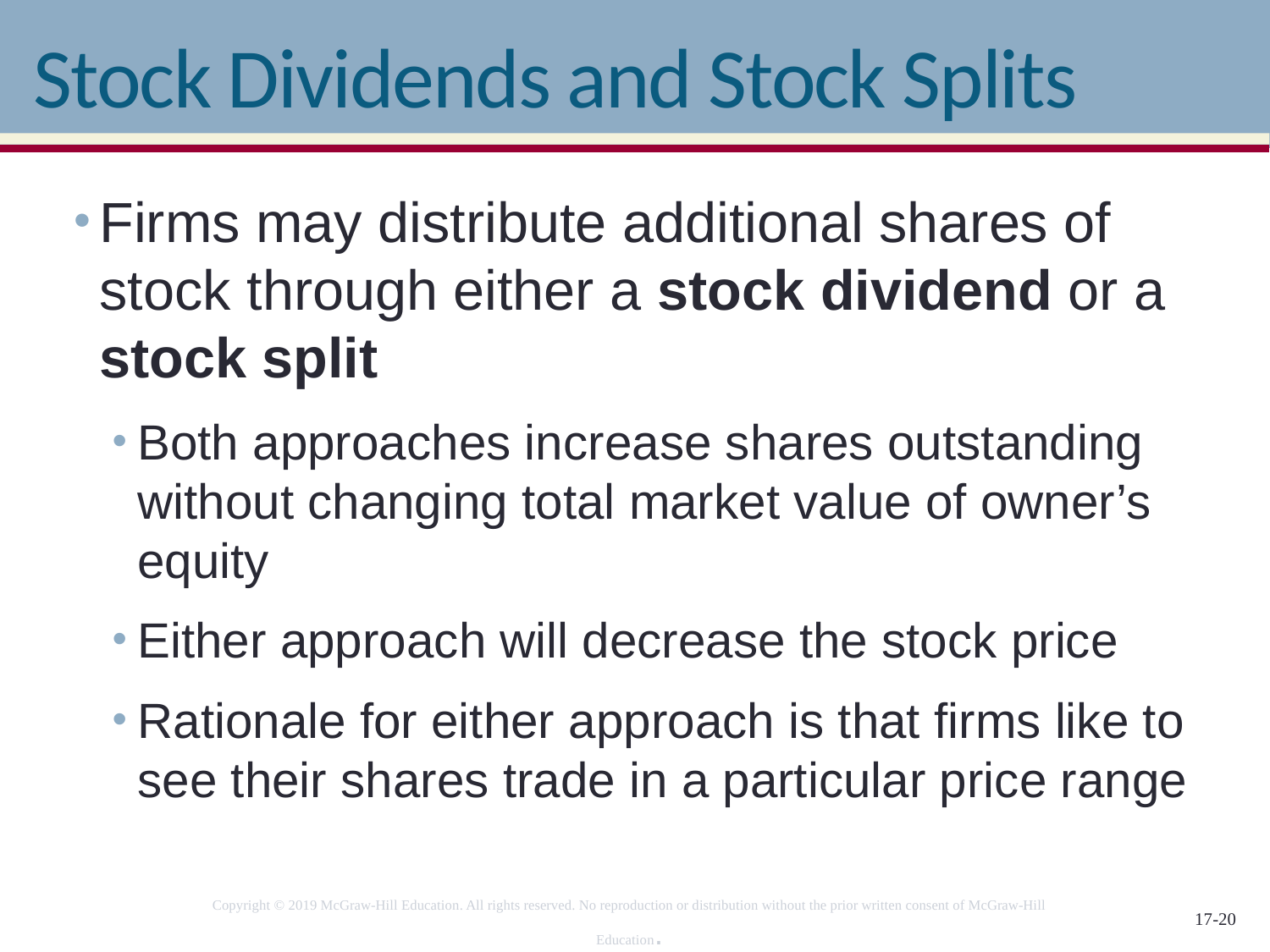

# Stock Dividends and Stock Splits
Firms may distribute additional shares of stock through either a stock dividend or a stock split
Both approaches increase shares outstanding without changing total market value of owner’s equity
Either approach will decrease the stock price
Rationale for either approach is that firms like to see their shares trade in a particular price range

Copyright © 2019 McGraw-Hill Education. All rights reserved. No reproduction or distribution without the prior written consent of McGraw-Hill Education.